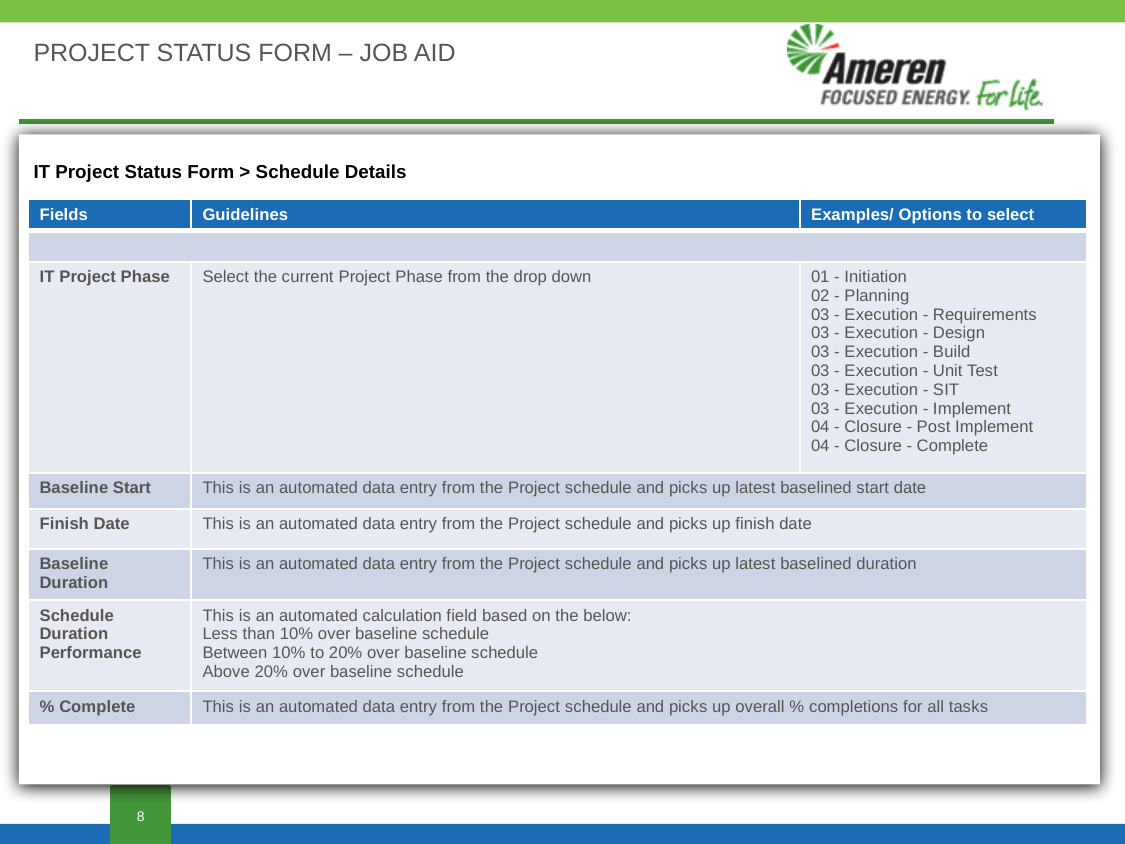

# PROJECT STATUS FORM – JOB AID

IT Project Status Form > Schedule Details
| Fields | Guidelines | Examples/ Options to select |
| --- | --- | --- |
|  |  |  |
| IT Project Phase | Select the current Project Phase from the drop down | 01 - Initiation 02 - Planning 03 - Execution - Requirements 03 - Execution - Design 03 - Execution - Build 03 - Execution - Unit Test 03 - Execution - SIT 03 - Execution - Implement 04 - Closure - Post Implement 04 - Closure - Complete |
| Baseline Start | This is an automated data entry from the Project schedule and picks up latest baselined start date |  |
| Finish Date | This is an automated data entry from the Project schedule and picks up finish date |  |
| Baseline Duration | This is an automated data entry from the Project schedule and picks up latest baselined duration |  |
| Schedule Duration Performance | This is an automated calculation field based on the below: Less than 10% over baseline schedule Between 10% to 20% over baseline schedule Above 20% over baseline schedule |  |
| % Complete | This is an automated data entry from the Project schedule and picks up overall % completions for all tasks |  |
8